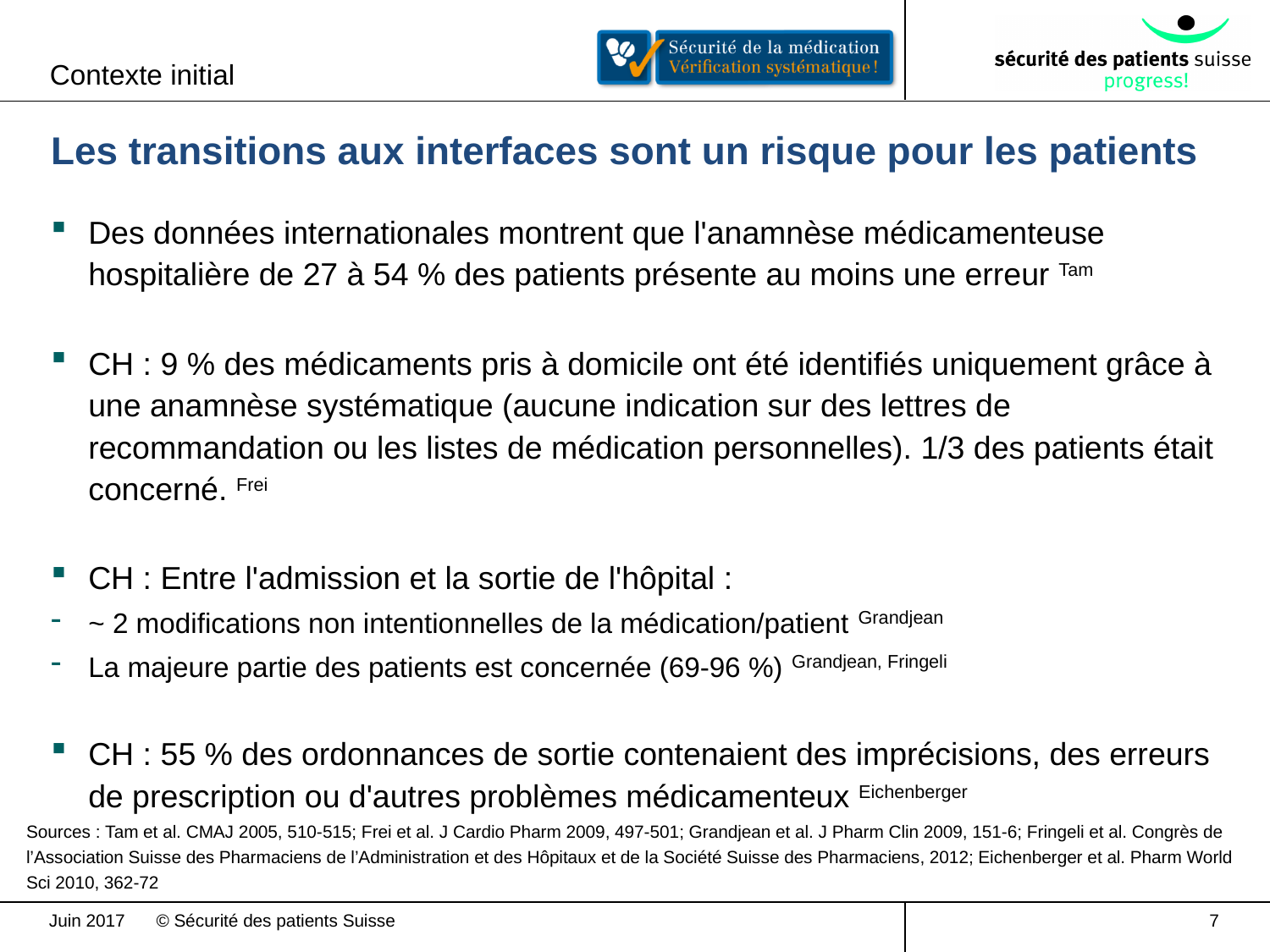

Contexte initial
Les transitions aux interfaces sont un risque pour les patients

Des données internationales montrent que l'anamnèse médicamenteuse hospitalière de 27 à 54 % des patients présente au moins une erreur Tam

CH : 9 % des médicaments pris à domicile ont été identifiés uniquement grâce à une anamnèse systématique (aucune indication sur des lettres de recommandation ou les listes de médication personnelles). 1/3 des patients était concerné. Frei

CH : Entre l'admission et la sortie de l'hôpital :
~ 2 modifications non intentionnelles de la médication/patient Grandjean
La majeure partie des patients est concernée (69-96 %) Grandjean, Fringeli

CH : 55 % des ordonnances de sortie contenaient des imprécisions, des erreurs de prescription ou d'autres problèmes médicamenteux Eichenberger

Sources : Tam et al. CMAJ 2005, 510-515; Frei et al. J Cardio Pharm 2009, 497-501; Grandjean et al. J Pharm Clin 2009, 151-6; Fringeli et al. Congrès de l’Association Suisse des Pharmaciens de l’Administration et des Hôpitaux et de la Société Suisse des Pharmaciens, 2012; Eichenberger et al. Pharm World Sci 2010, 362-72

Juin 2017
7